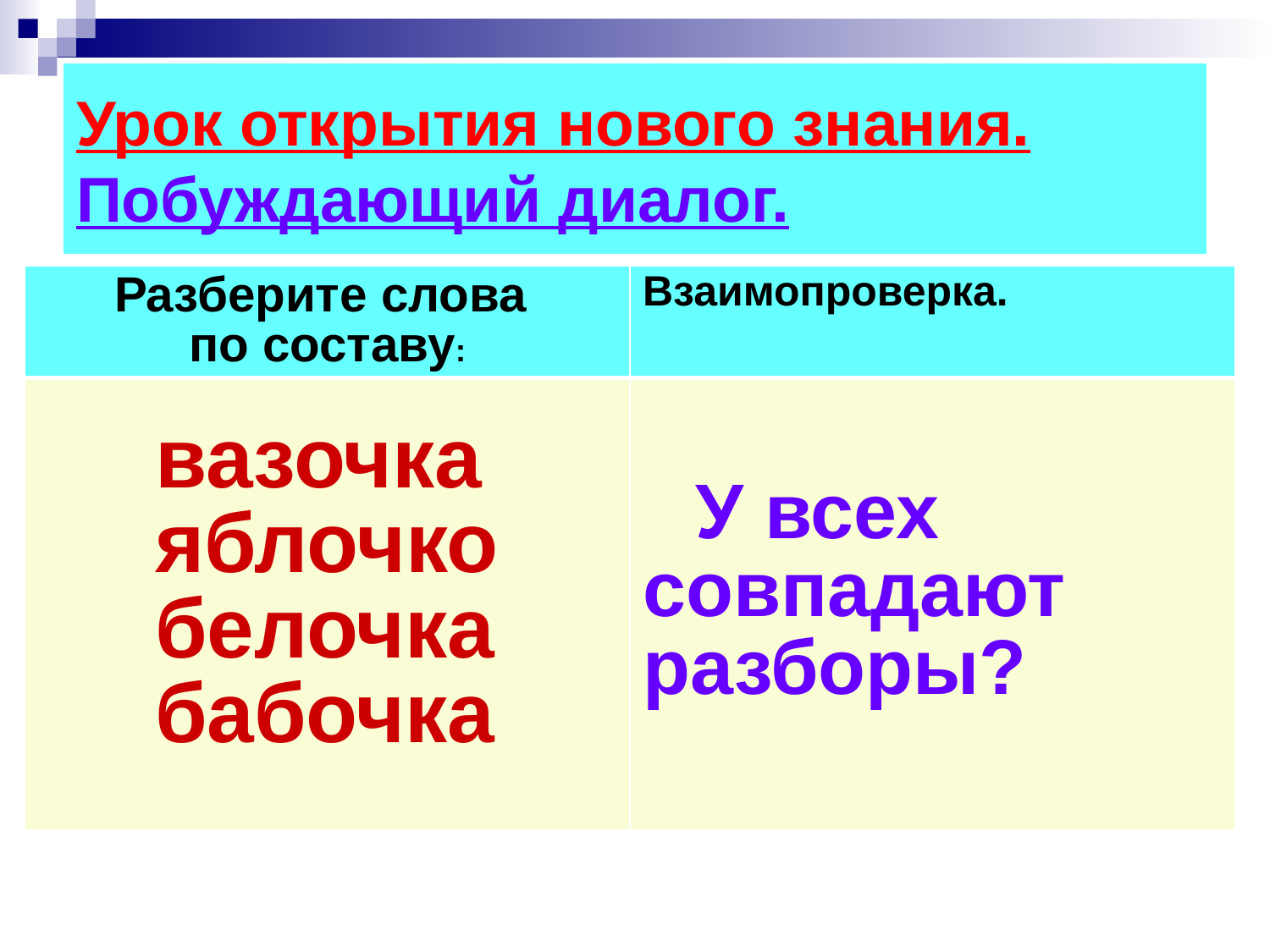

Урок открытия нового знания.
Побуждающий диалог.
| Разберите слова по составу: | Взаимопроверка. |
| --- | --- |
| вазочка яблочко белочка бабочка | У всех совпадают разборы? |